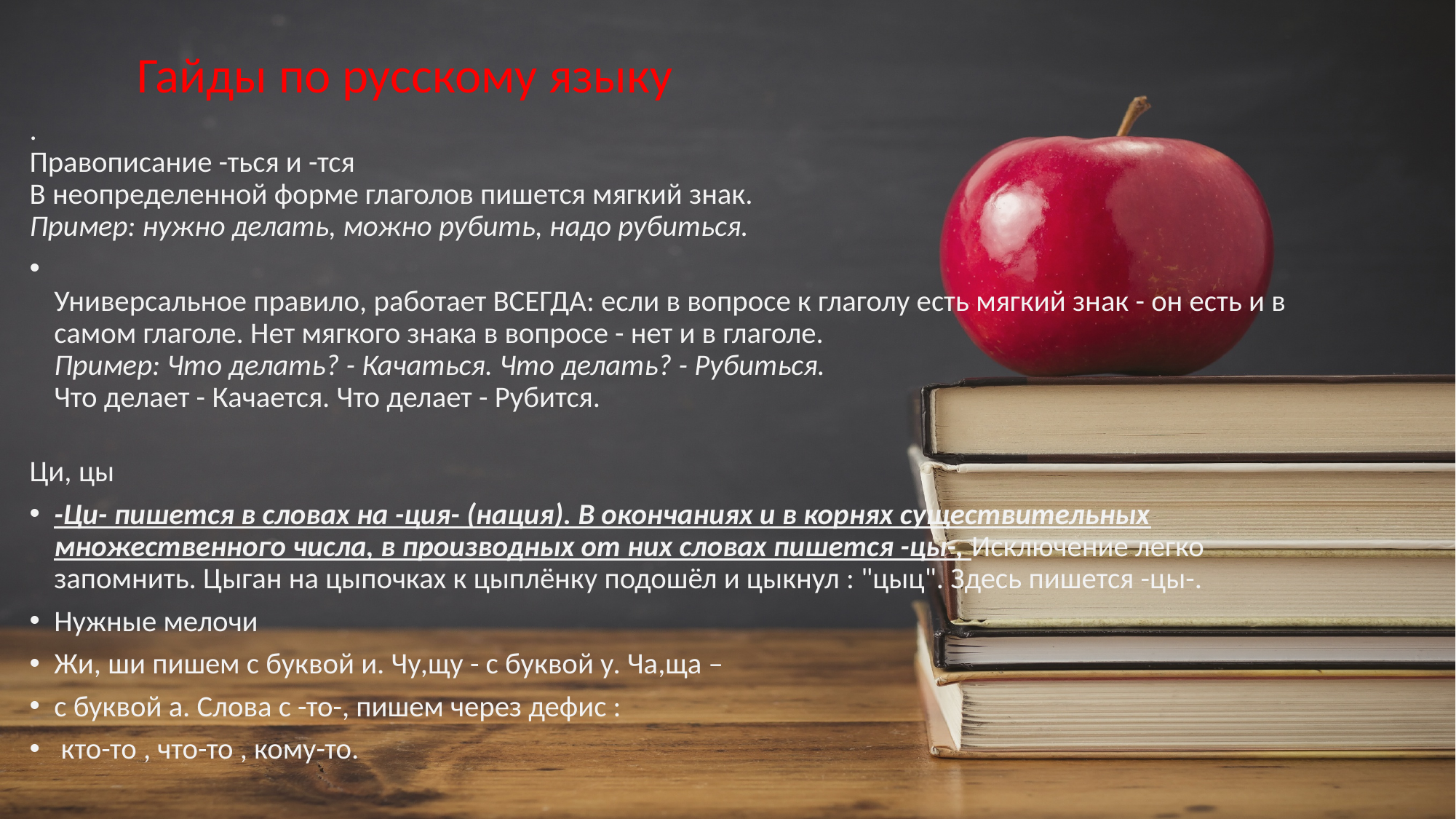

# Гайды по русскому языку
.
Правописание -ться и -тся
В неопределенной форме глаголов пишется мягкий знак.
Пример: нужно делать, можно рубить, надо рубиться.
Универсальное правило, работает ВСЕГДА: если в вопросе к глаголу есть мягкий знак - он есть и в самом глаголе. Нет мягкого знака в вопросе - нет и в глаголе.
Пример: Что делать? - Качаться. Что делать? - Рубиться.
Что делает - Качается. Что делает - Рубится.
Ци, цы
-Ци- пишется в словах на -ция- (нация). В окончаниях и в корнях существительных множественного числа, в производных от них словах пишется -цы-, Исключение легко запомнить. Цыган на цыпочках к цыплёнку подошёл и цыкнул : "цыц". Здесь пишется -цы-.
Нужные мелочи
Жи, ши пишем с буквой и. Чу,щу - с буквой у. Ча,ща –
с буквой а. Слова с -то-, пишем через дефис :
 кто-то , что-то , кому-то.